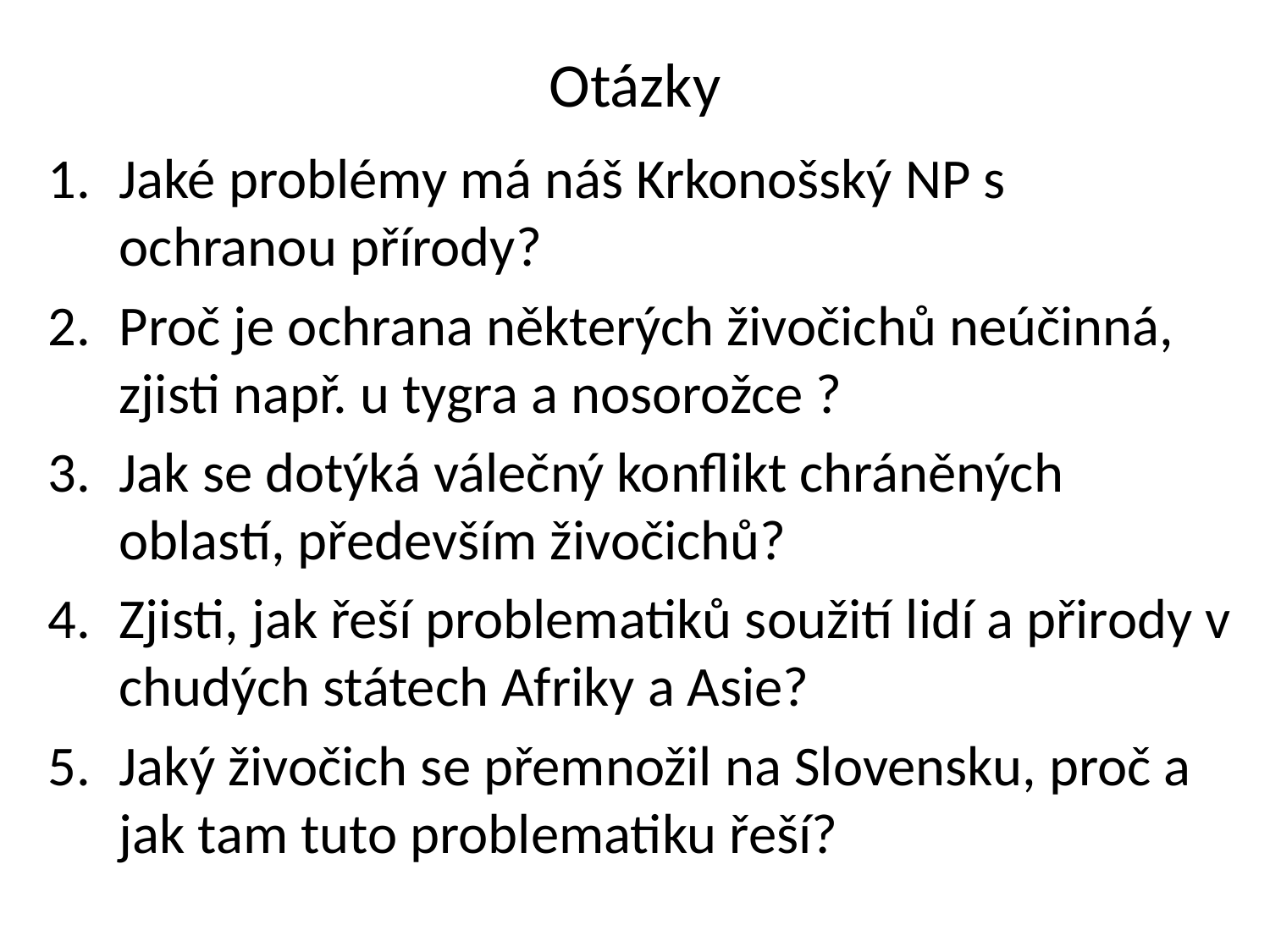

# Otázky
Jaké problémy má náš Krkonošský NP s ochranou přírody?
Proč je ochrana některých živočichů neúčinná, zjisti např. u tygra a nosorožce ?
Jak se dotýká válečný konflikt chráněných oblastí, především živočichů?
Zjisti, jak řeší problematiků soužití lidí a přirody v chudých státech Afriky a Asie?
Jaký živočich se přemnožil na Slovensku, proč a jak tam tuto problematiku řeší?